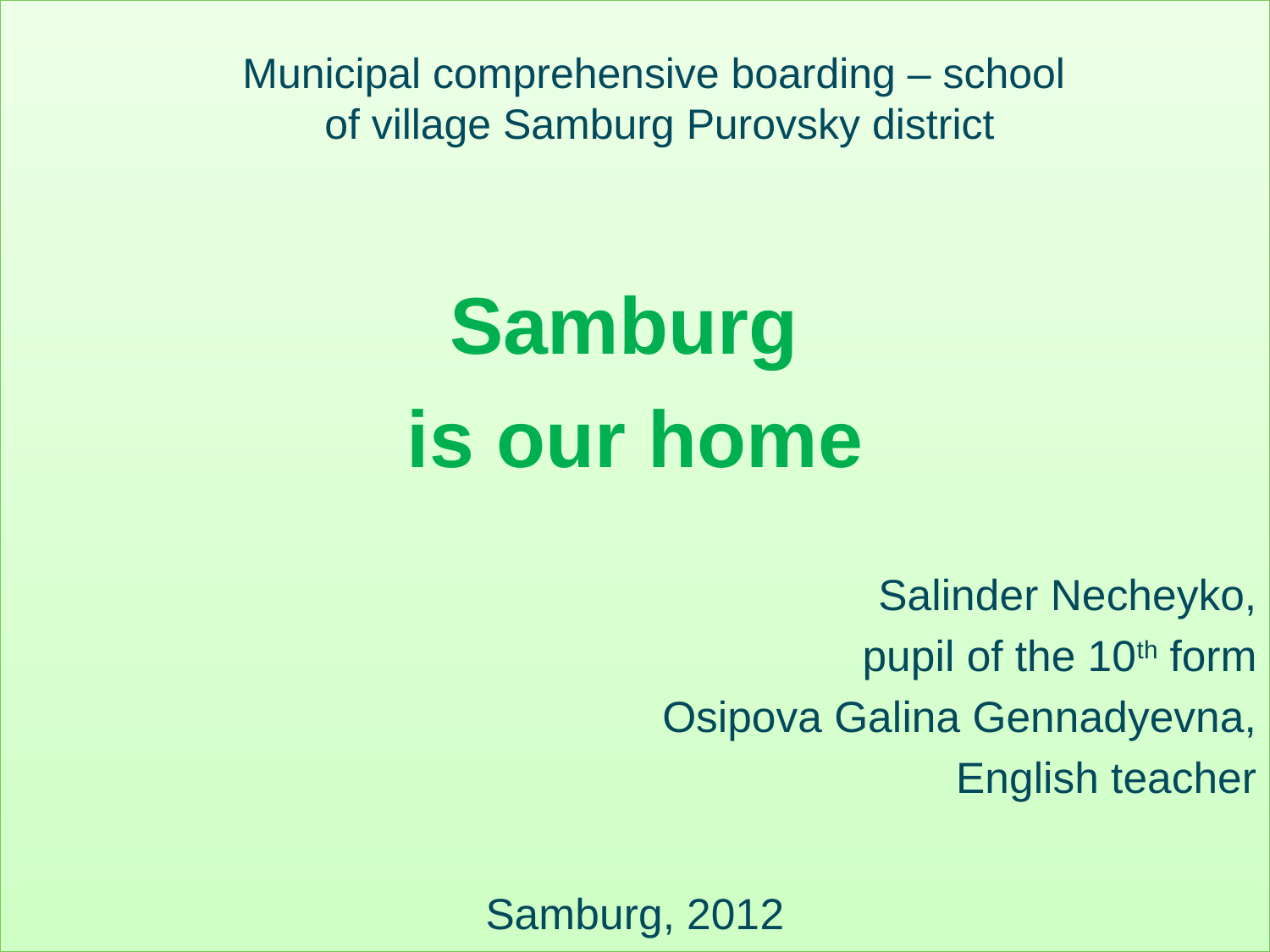

Samburg
is our home

Salinder Necheyko,
pupil of the 10th form
Osipova Galina Gennadyevna,
English teacher

Samburg, 2012
Municipal comprehensive boarding – school
of village Samburg Purovsky district